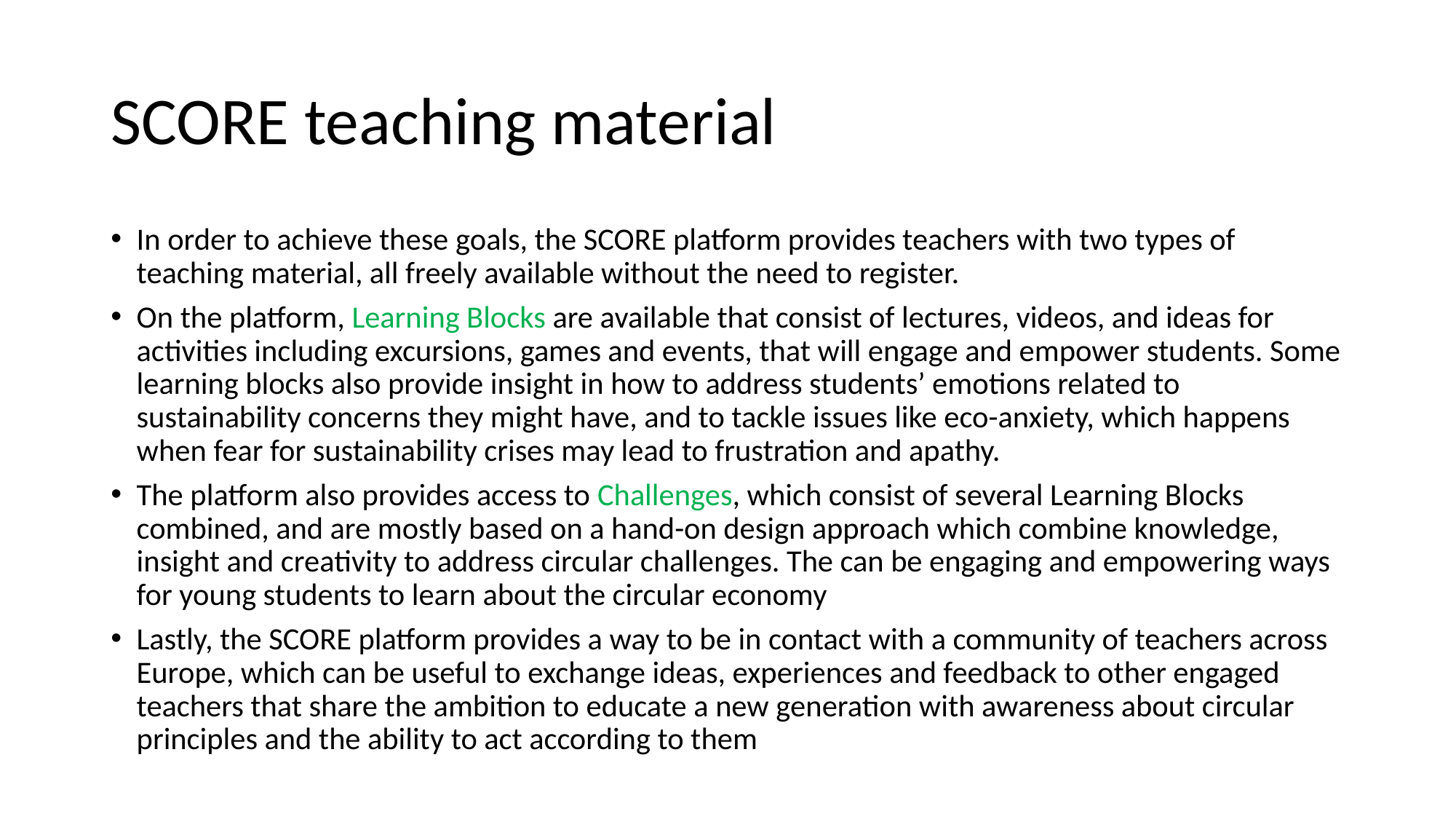

# SCORE teaching material
In order to achieve these goals, the SCORE platform provides teachers with two types of teaching material, all freely available without the need to register.
On the platform, Learning Blocks are available that consist of lectures, videos, and ideas for activities including excursions, games and events, that will engage and empower students. Some learning blocks also provide insight in how to address students’ emotions related to sustainability concerns they might have, and to tackle issues like eco-anxiety, which happens when fear for sustainability crises may lead to frustration and apathy.
The platform also provides access to Challenges, which consist of several Learning Blocks combined, and are mostly based on a hand-on design approach which combine knowledge, insight and creativity to address circular challenges. The can be engaging and empowering ways for young students to learn about the circular economy
Lastly, the SCORE platform provides a way to be in contact with a community of teachers across Europe, which can be useful to exchange ideas, experiences and feedback to other engaged teachers that share the ambition to educate a new generation with awareness about circular principles and the ability to act according to them